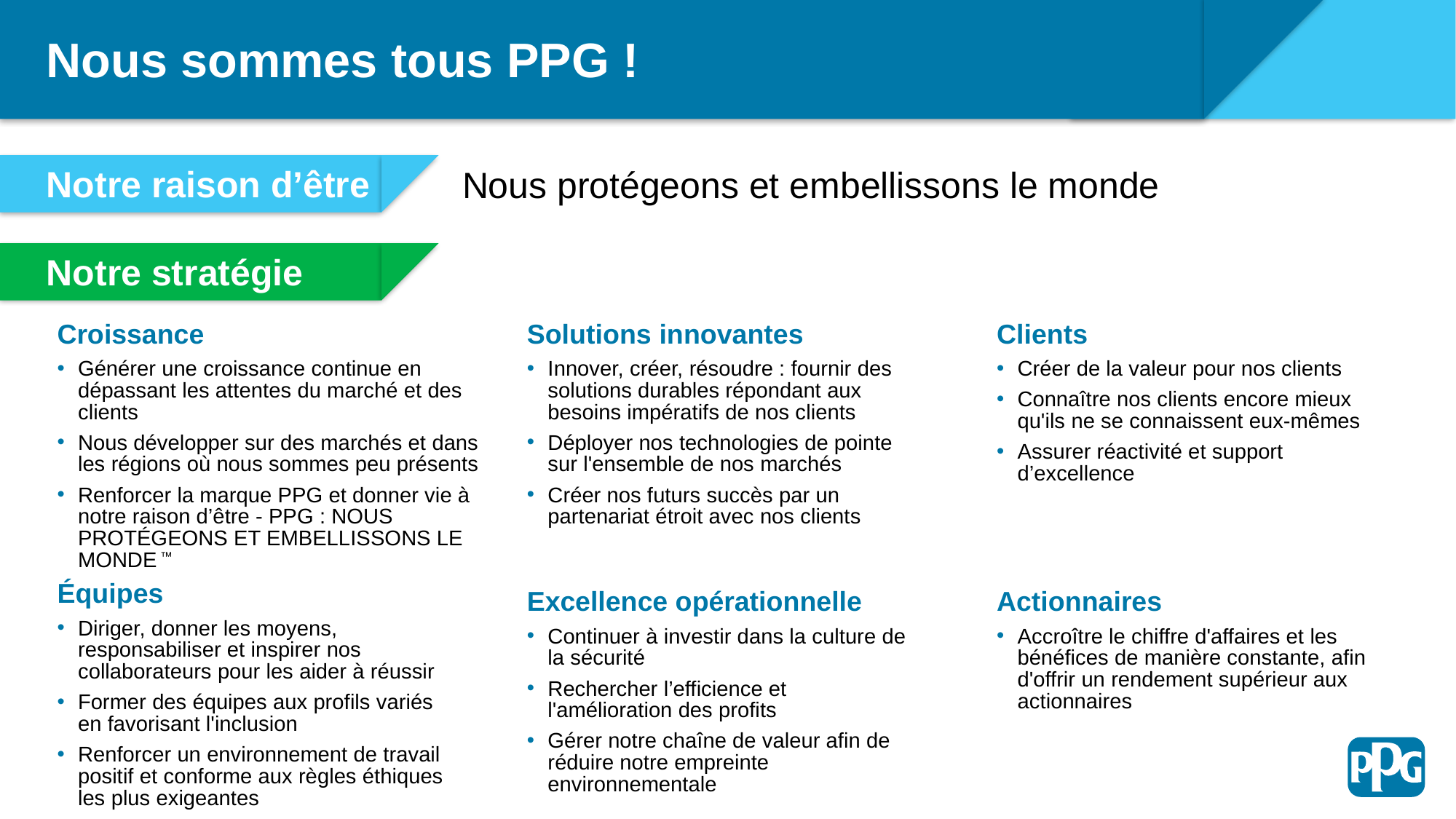

Nous sommes tous PPG !

Notre raison d’être
Nous protégeons et embellissons le monde

Notre stratégie
Croissance
Générer une croissance continue en dépassant les attentes du marché et des clients
Nous développer sur des marchés et dans les régions où nous sommes peu présents
Renforcer la marque PPG et donner vie à notre raison d’être - PPG : NOUS PROTÉGEONS ET EMBELLISSONS LE MONDE ™
Solutions innovantes
Innover, créer, résoudre : fournir des solutions durables répondant aux besoins impératifs de nos clients
Déployer nos technologies de pointe sur l'ensemble de nos marchés
Créer nos futurs succès par un partenariat étroit avec nos clients
Clients
Créer de la valeur pour nos clients
Connaître nos clients encore mieux qu'ils ne se connaissent eux-mêmes
Assurer réactivité et support d’excellence
Équipes
Diriger, donner les moyens, responsabiliser et inspirer nos collaborateurs pour les aider à réussir
Former des équipes aux profils variés en favorisant l'inclusion
Renforcer un environnement de travail positif et conforme aux règles éthiques les plus exigeantes
Excellence opérationnelle
Continuer à investir dans la culture de la sécurité
Rechercher l’efficience et l'amélioration des profits
Gérer notre chaîne de valeur afin de réduire notre empreinte environnementale
Actionnaires
Accroître le chiffre d'affaires et les bénéfices de manière constante, afin d'offrir un rendement supérieur aux actionnaires